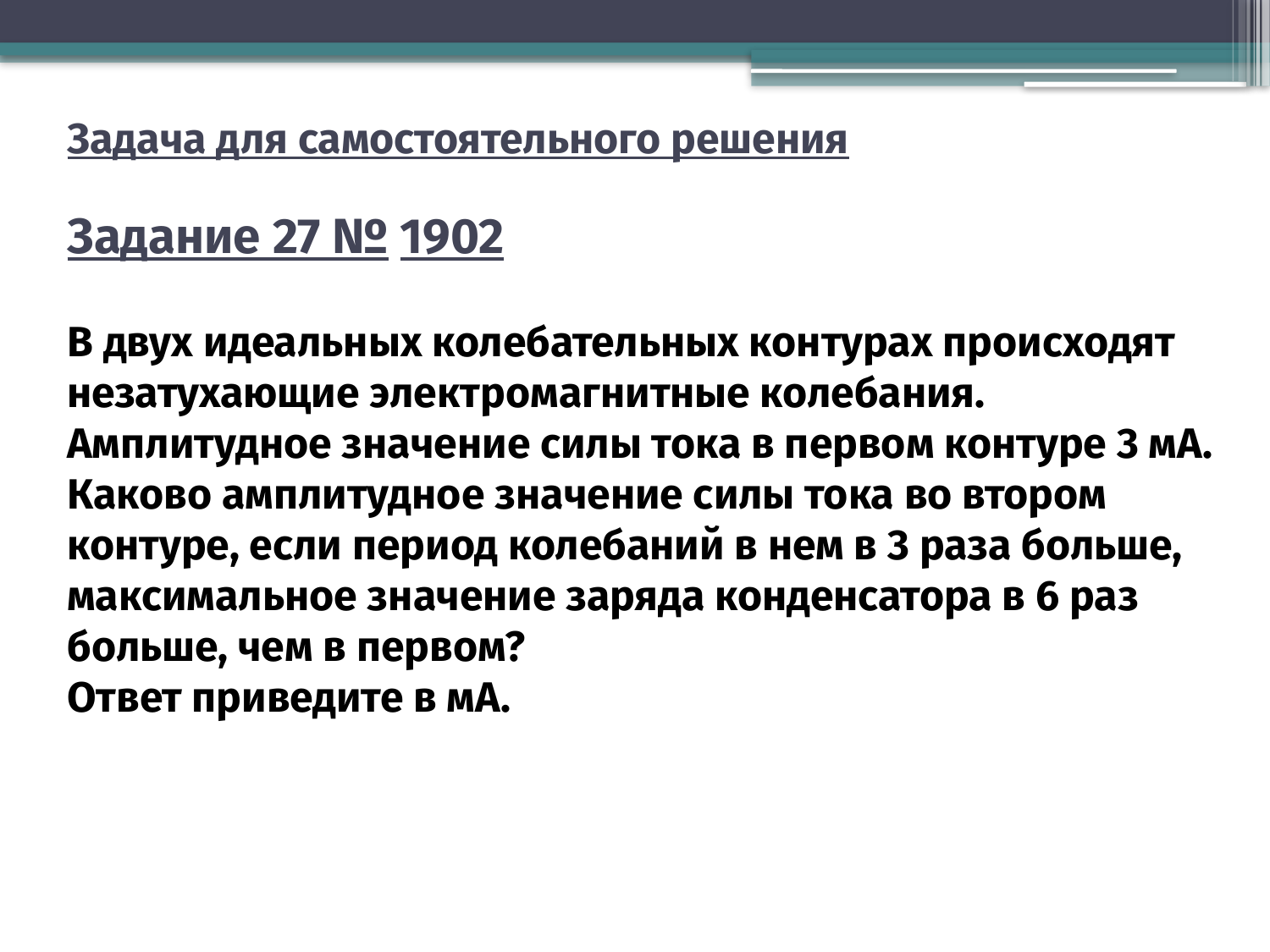

# Задача для самостоятельного решения Задание 27 № 1902 В двух идеальных колебательных контурах происходят незатухающие электромагнитные колебания. Амплитудное значение силы тока в первом контуре 3 мА. Каково амплитудное значение силы тока во втором контуре, если период колебаний в нем в 3 раза больше,  максимальное значение заряда конденсатора в 6 раз больше, чем в первом? Ответ приведите в мА.